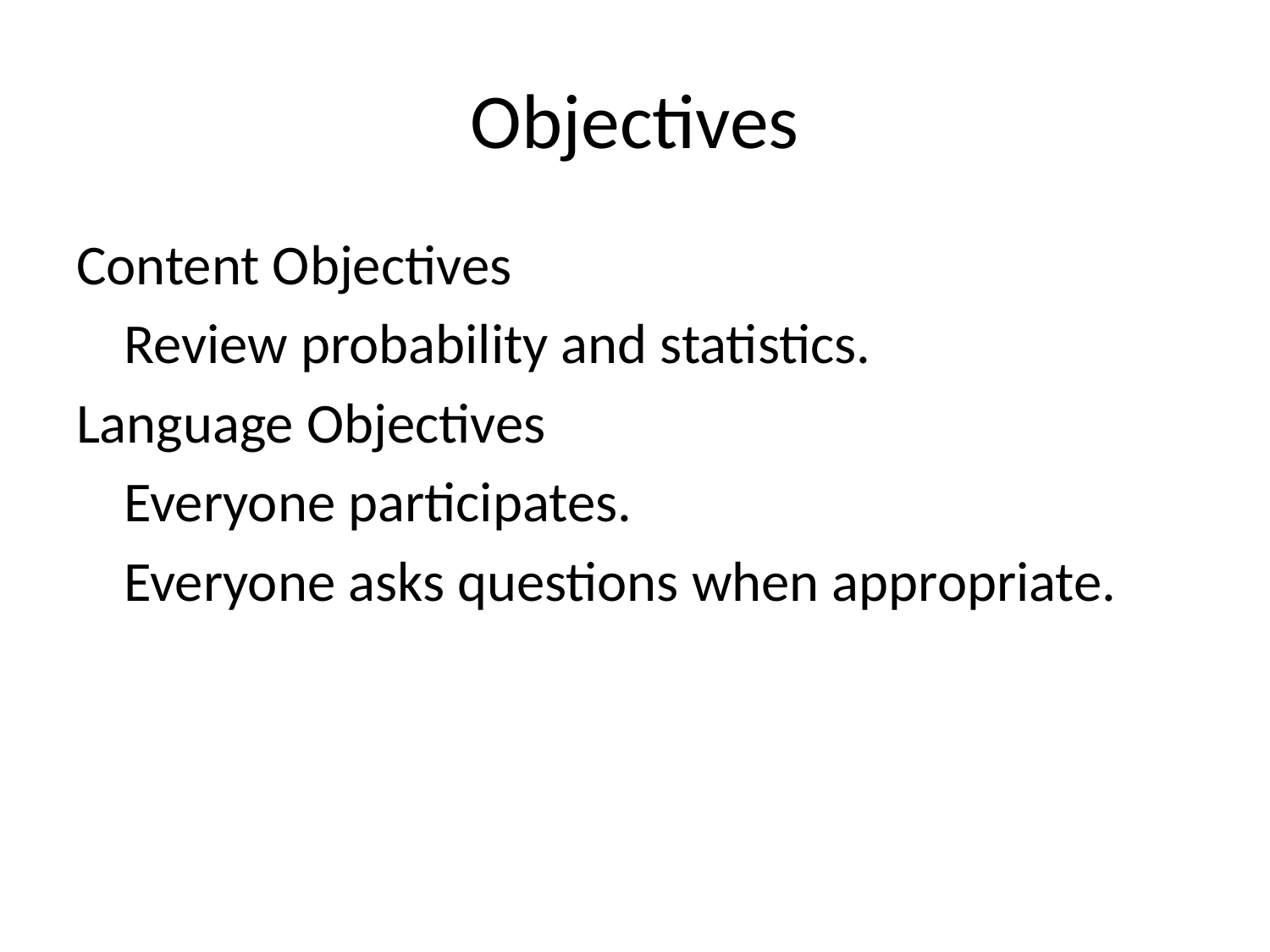

# Objectives
Content Objectives
	Review probability and statistics.
Language Objectives
	Everyone participates.
	Everyone asks questions when appropriate.